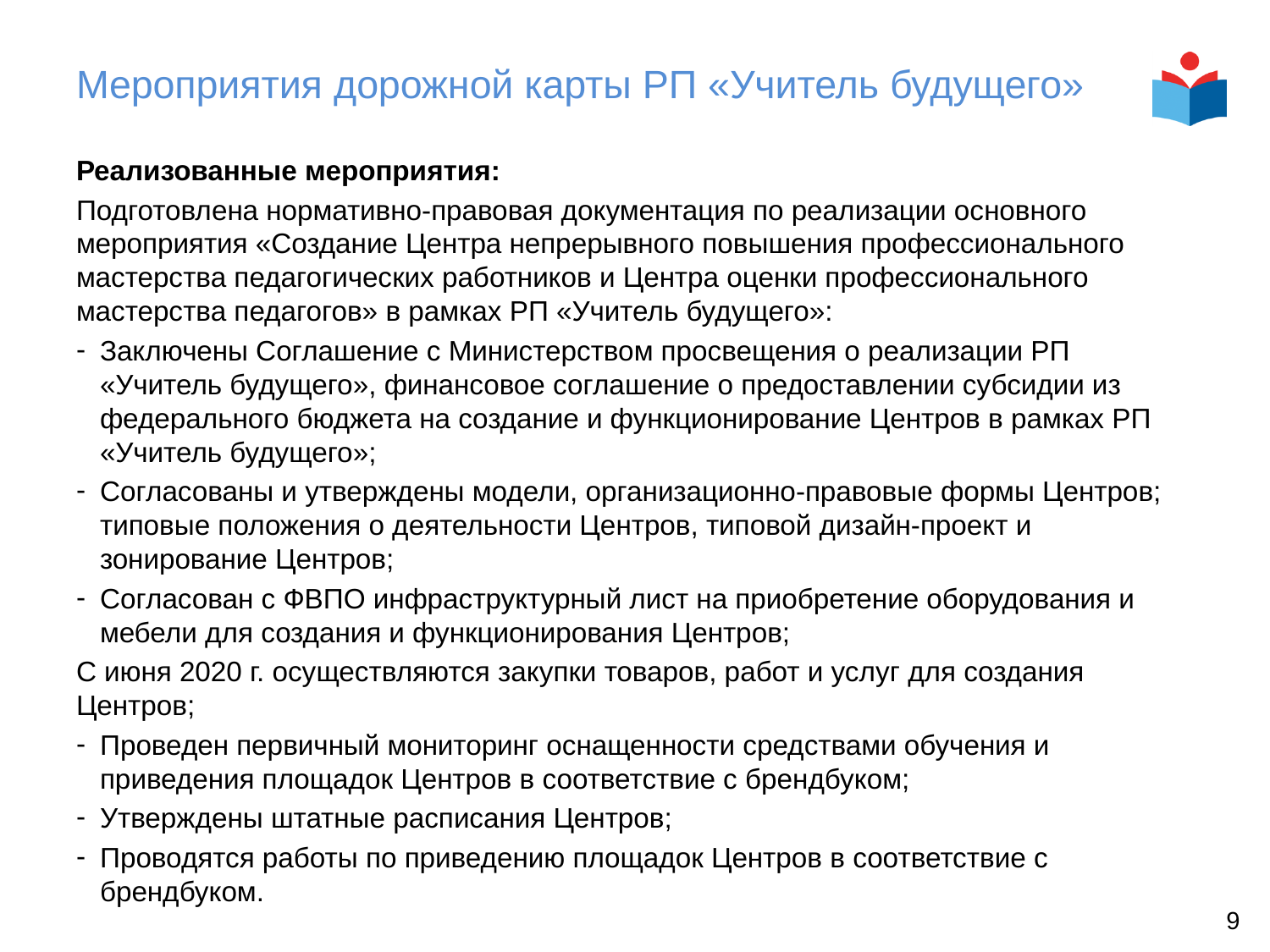

# Мероприятия дорожной карты РП «Учитель будущего»
Реализованные мероприятия:
Подготовлена нормативно-правовая документация по реализации основного мероприятия «Создание Центра непрерывного повышения профессионального мастерства педагогических работников и Центра оценки профессионального мастерства педагогов» в рамках РП «Учитель будущего»:
Заключены Соглашение с Министерством просвещения о реализации РП «Учитель будущего», финансовое соглашение о предоставлении субсидии из федерального бюджета на создание и функционирование Центров в рамках РП «Учитель будущего»;
Согласованы и утверждены модели, организационно-правовые формы Центров; типовые положения о деятельности Центров, типовой дизайн-проект и зонирование Центров;
Согласован с ФВПО инфраструктурный лист на приобретение оборудования и мебели для создания и функционирования Центров;
С июня 2020 г. осуществляются закупки товаров, работ и услуг для создания Центров;
Проведен первичный мониторинг оснащенности средствами обучения и приведения площадок Центров в соответствие с брендбуком;
Утверждены штатные расписания Центров;
Проводятся работы по приведению площадок Центров в соответствие с брендбуком.